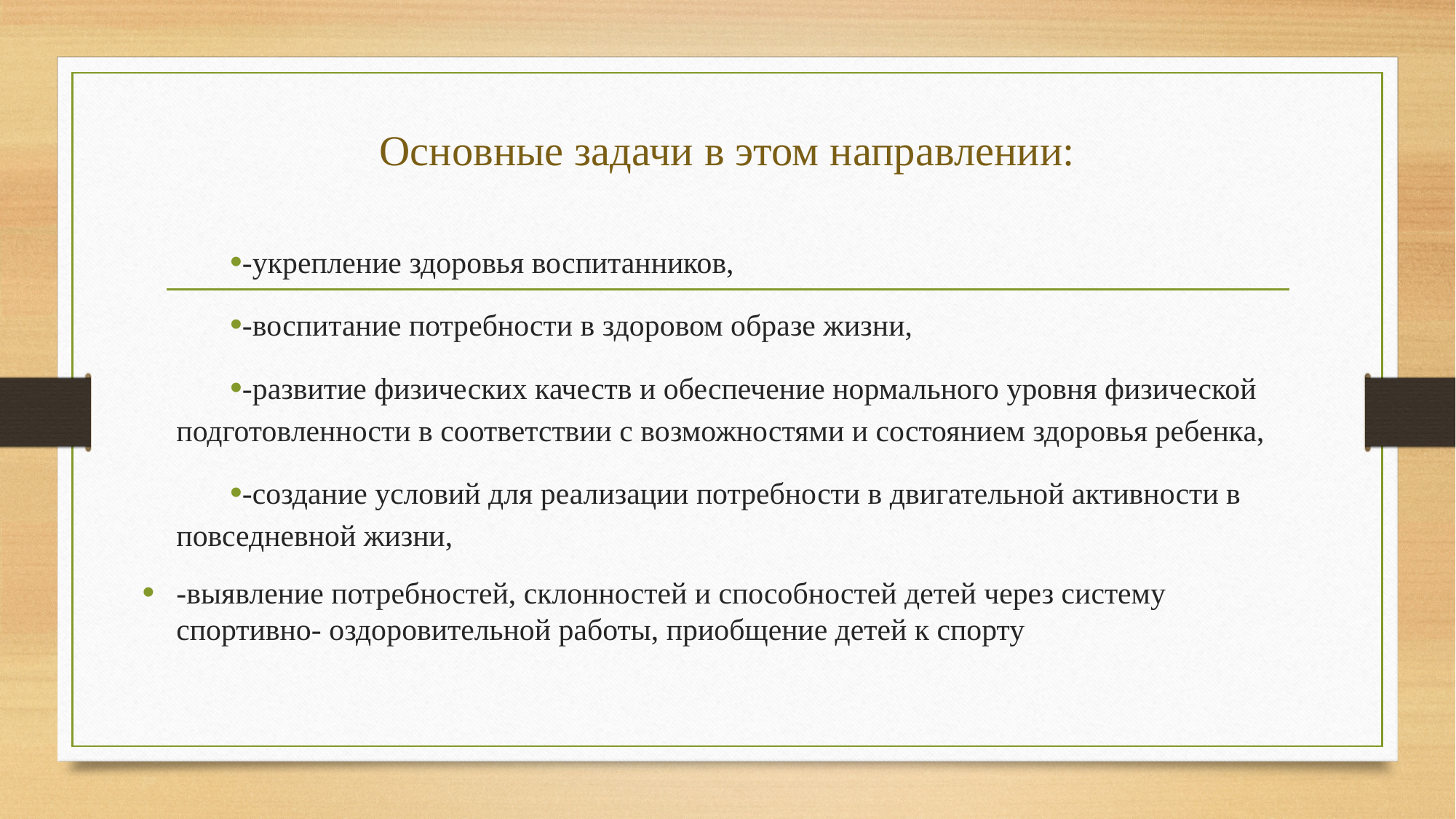

# Основные задачи в этом направлении:
-укрепление здоровья воспитанников,
-воспитание потребности в здоровом образе жизни,
-развитие физических качеств и обеспечение нормального уровня физической подготовленности в соответствии с возможностями и состоянием здоровья ребенка,
-создание условий для реализации потребности в двигательной активности в повседневной жизни,
-выявление потребностей, склонностей и способностей детей через систему спортивно- оздоровительной работы, приобщение детей к спорту